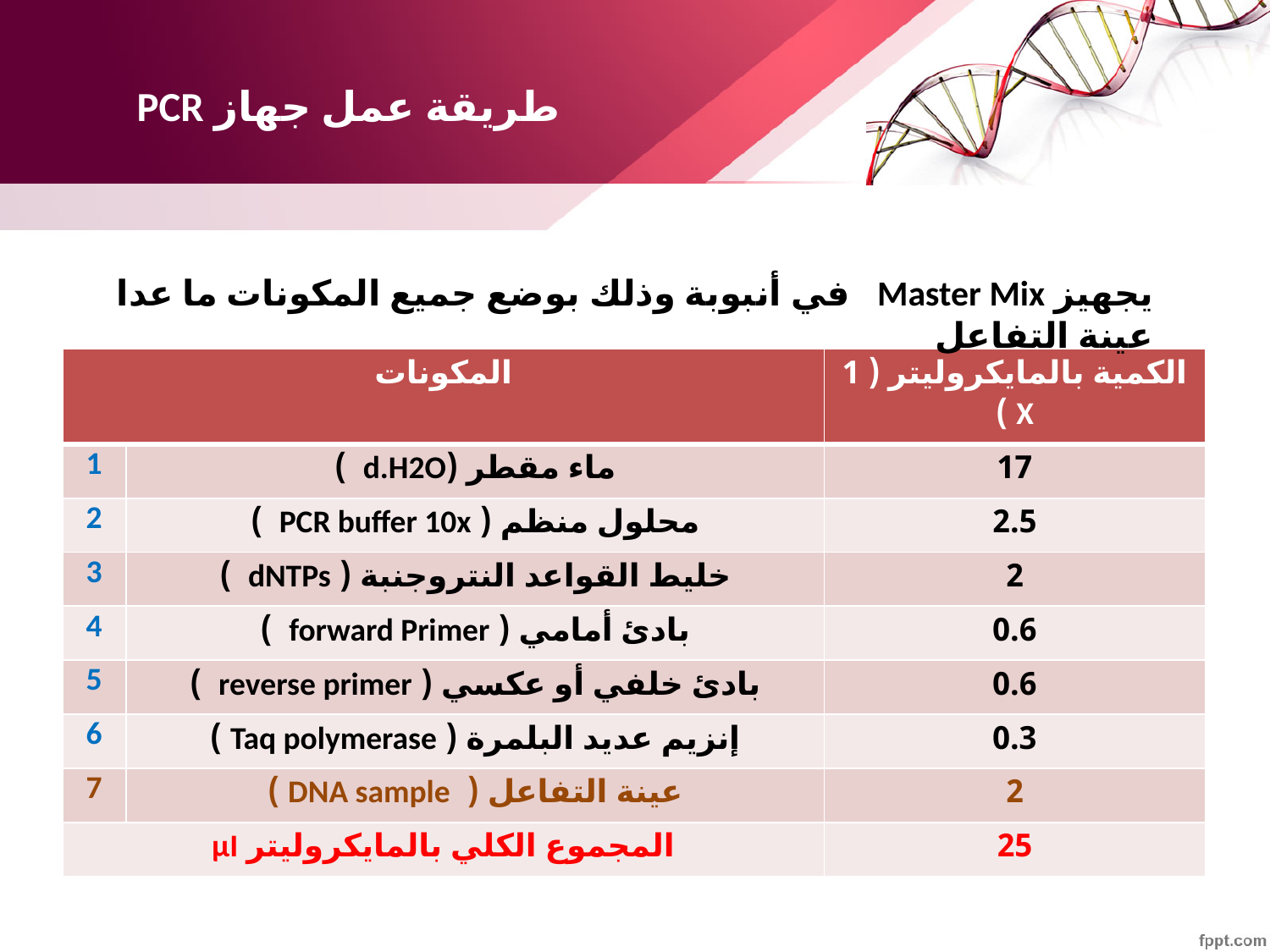

# طريقة عمل جهاز PCR
يجهيز Master Mix   في أنبوبة وذلك بوضع جميع المكونات ما عدا عينة التفاعل
| المكونات |  | الكمية بالمايكروليتر ( 1 X ) |
| --- | --- | --- |
| 1 | ماء مقطر (d.H2O ) | 17 |
| 2 | محلول منظم ( PCR buffer 10x ) | 2.5 |
| 3 | خليط القواعد النتروجنبة ( dNTPs ) | 2 |
| 4 | بادئ أمامي ( forward Primer ) | 0.6 |
| 5 | بادئ خلفي أو عكسي ( reverse primer ) | 0.6 |
| 6 | إنزيم عديد البلمرة ( Taq polymerase ) | 0.3 |
| 7 | عينة التفاعل ( DNA sample ) | 2 |
| المجموع الكلي بالمايكروليتر µΙ |  | 25 |